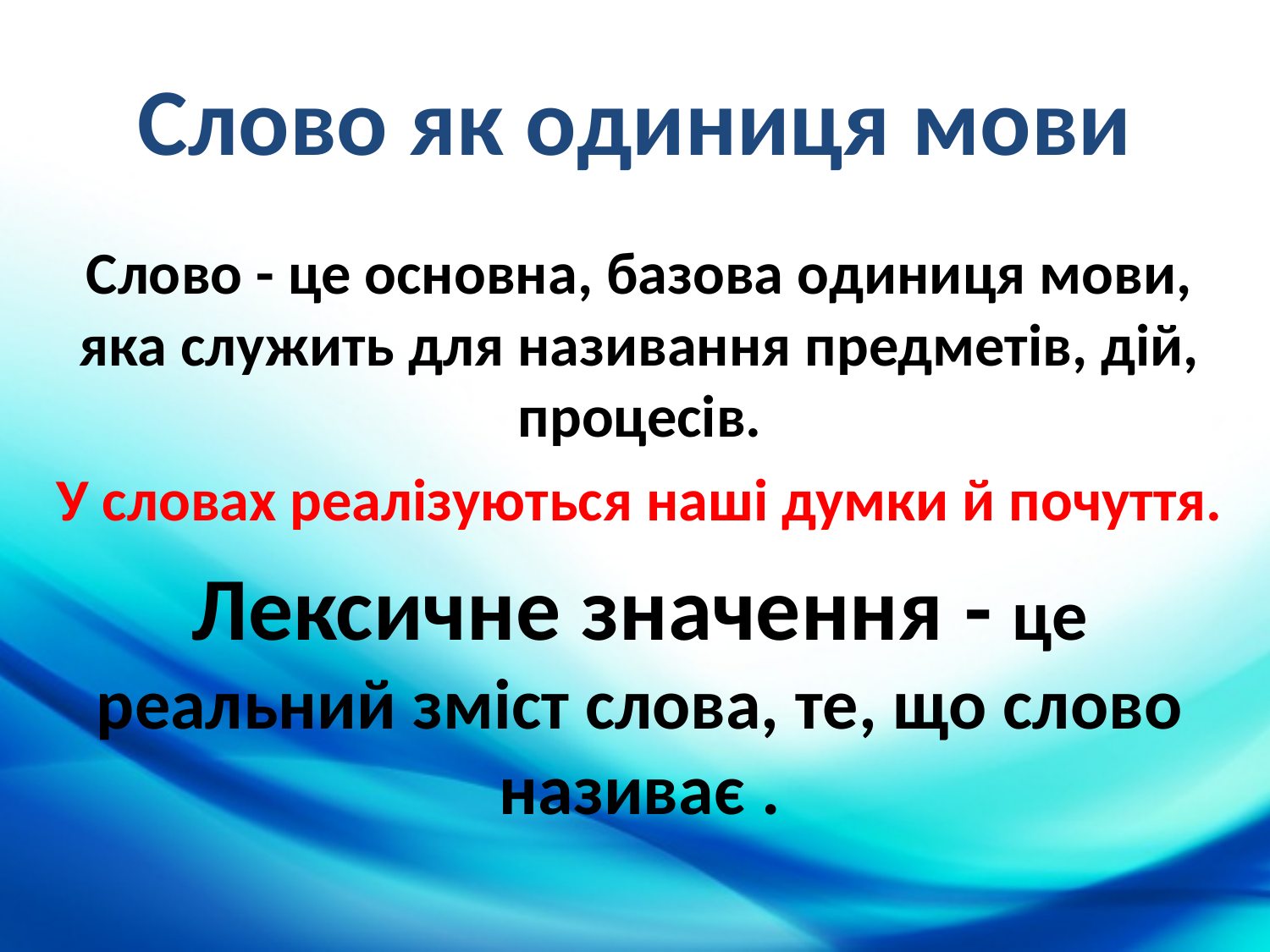

# Слово як одиниця мови
Слово - це основна, базова одиниця мови, яка служить для називання предметів, дій, процесів.
У словах реалізуються наші думки й почуття.
Лексичне значення - це реальний зміст слова, те, що слово називає .